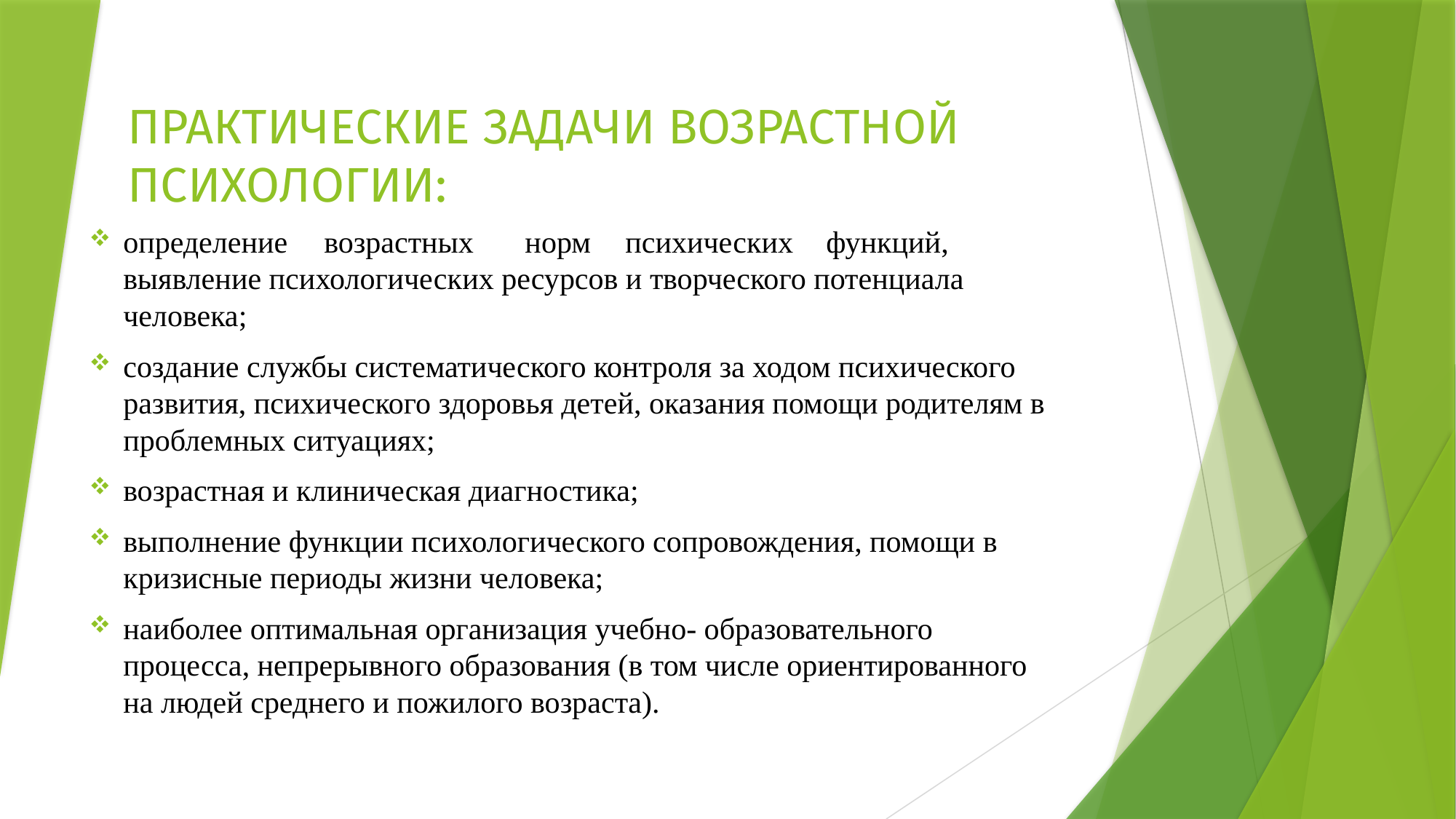

# ПРАКТИЧЕСКИЕ ЗАДАЧИ ВОЗРАСТНОЙ ПСИХОЛОГИИ:
определение	возрастных	норм	психических	функций,	выявление психологических ресурсов и творческого потенциала человека;
создание службы систематического контроля за ходом психического развития, психического здоровья детей, оказания помощи родителям в проблемных ситуациях;
возрастная и клиническая диагностика;
выполнение функции психологического сопровождения, помощи в кризисные периоды жизни человека;
наиболее оптимальная организация учебно- образовательного процесса, непрерывного образования (в том числе ориентированного на людей среднего и пожилого возраста).